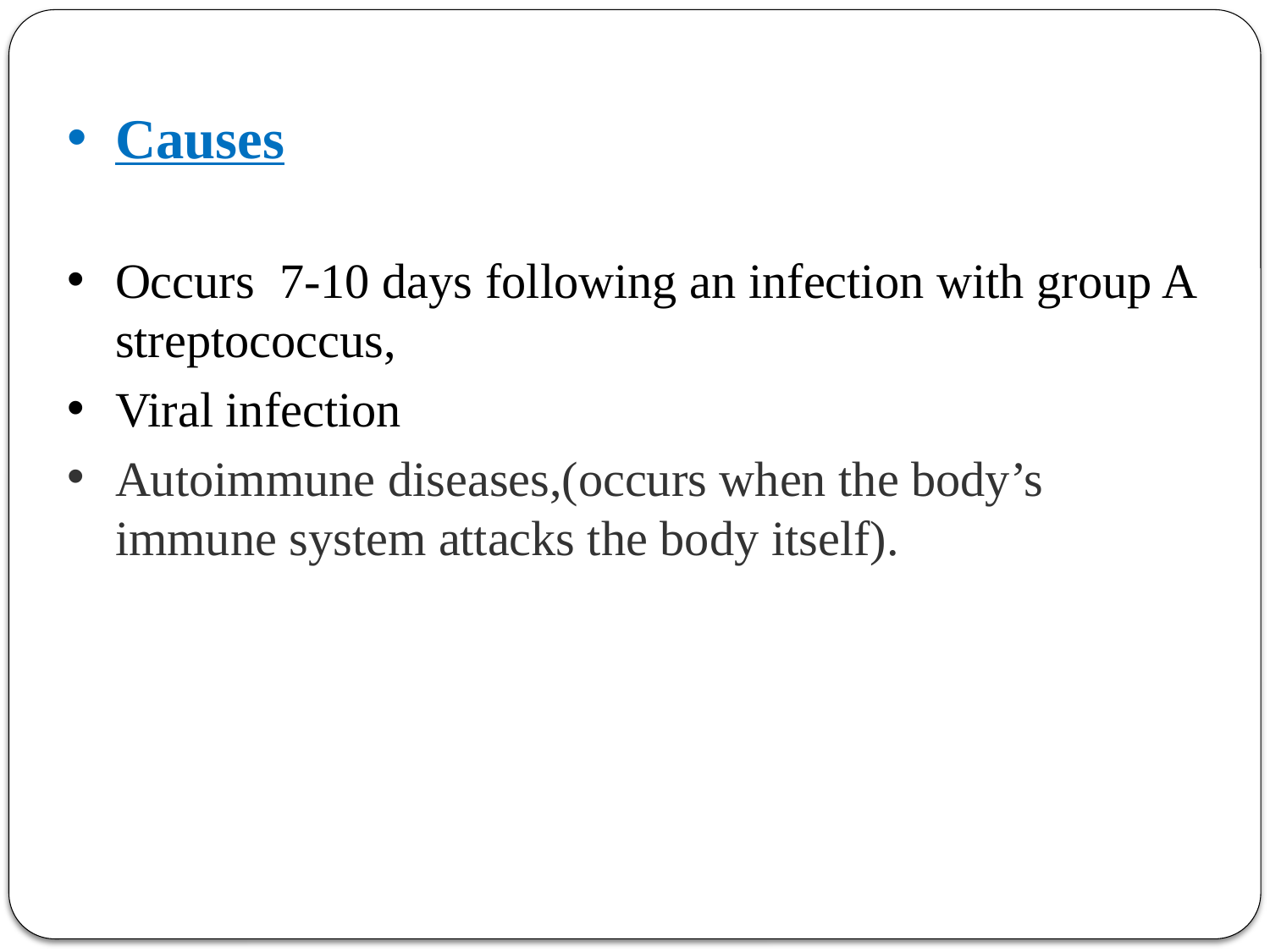

Causes

Occurs  7-10 days following an infection with group A streptococcus,
Viral infection
Autoimmune diseases,(occurs when the body’s immune system attacks the body itself).